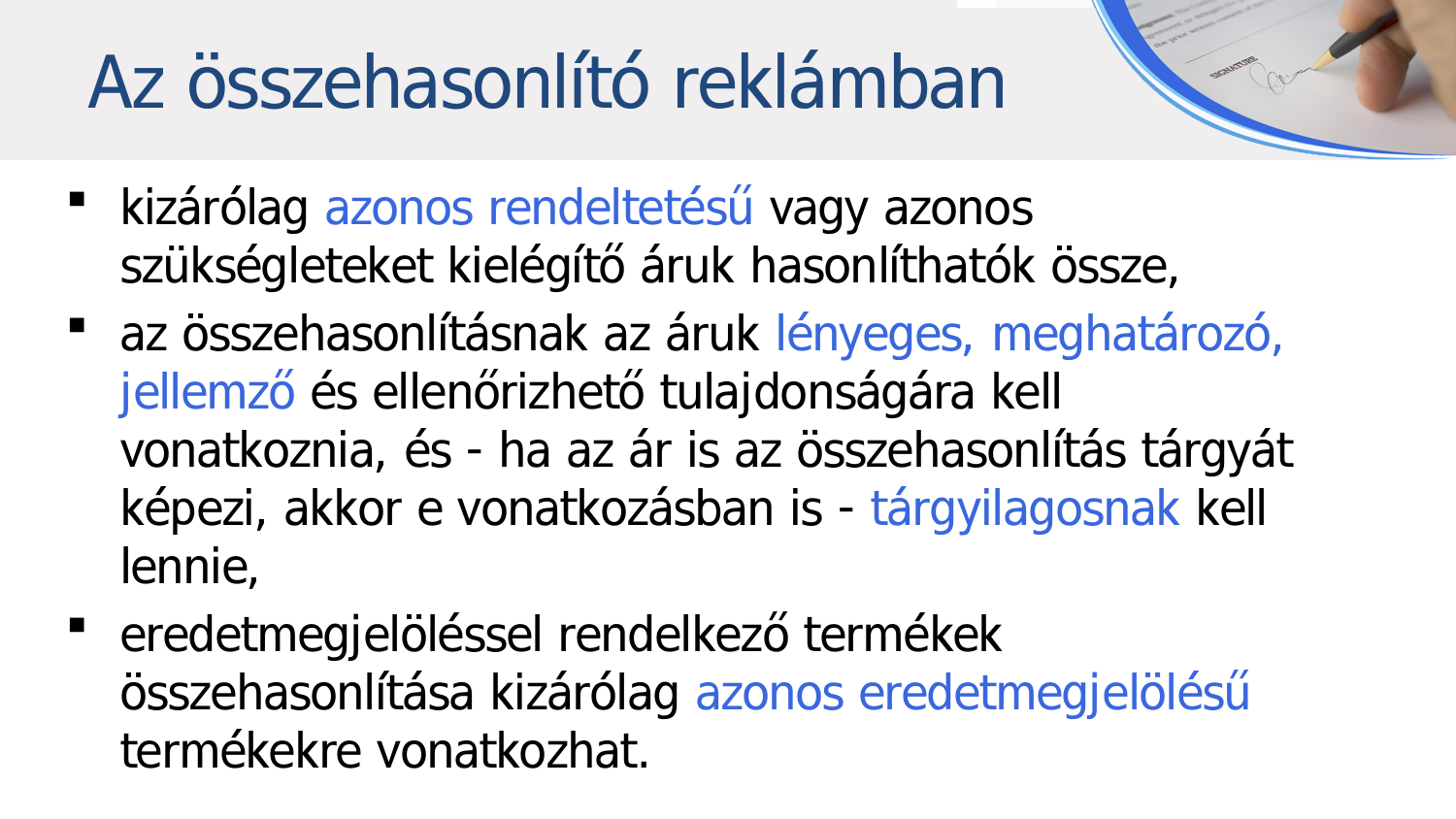

Az összehasonlító reklámban
kizárólag azonos rendeltetésű vagy azonos szükségleteket kielégítő áruk hasonlíthatók össze,
az összehasonlításnak az áruk lényeges, meghatározó, jellemző és ellenőrizhető tulajdonságára kell vonatkoznia, és - ha az ár is az összehasonlítás tárgyát képezi, akkor e vonatkozásban is - tárgyilagosnak kell lennie,
eredetmegjelöléssel rendelkező termékek összehasonlítása kizárólag azonos eredetmegjelölésű termékekre vonatkozhat.